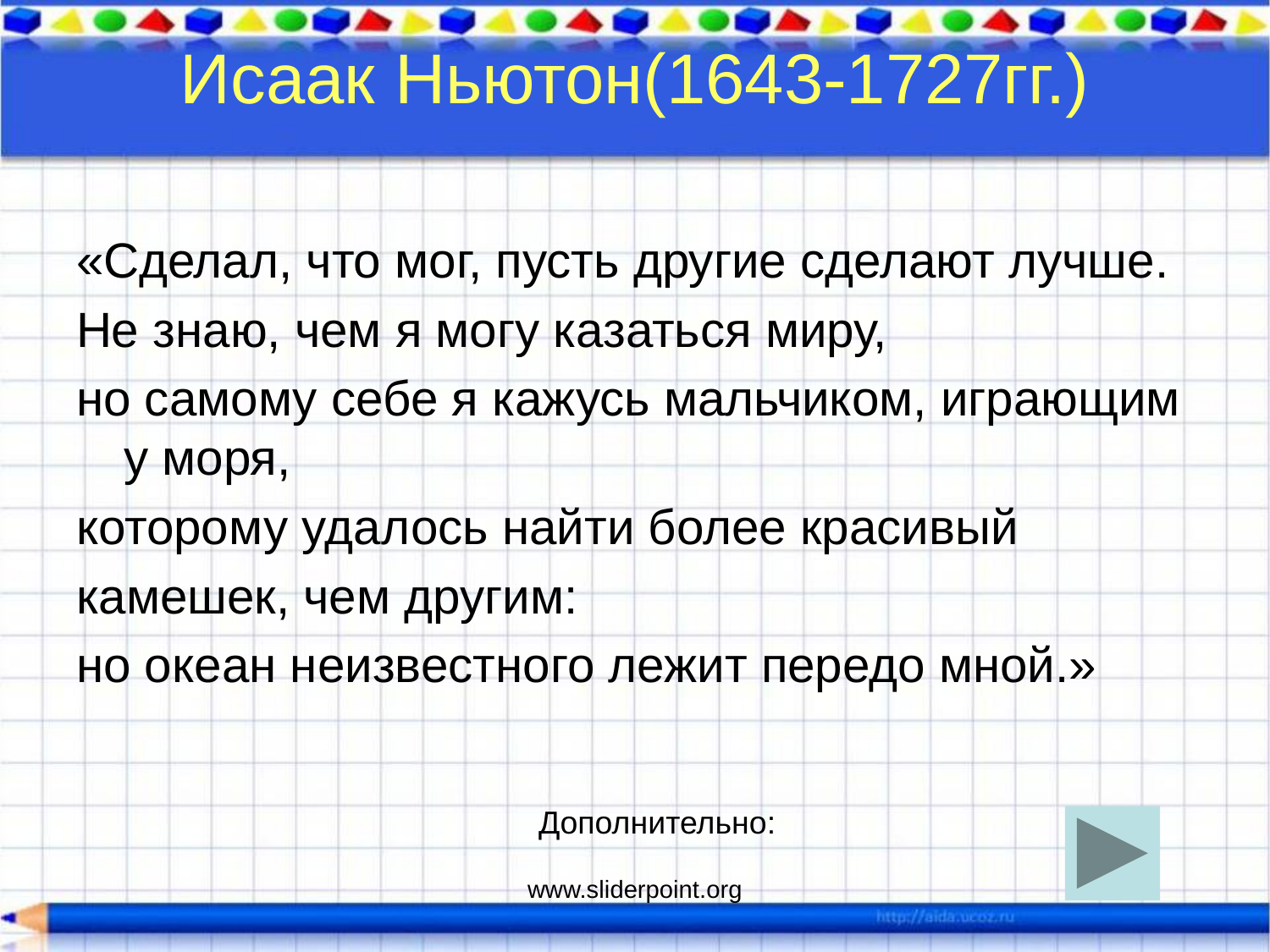

# Исаак Ньютон(1643-1727гг.)
«Сделал, что мог, пусть другие сделают лучше.
Не знаю, чем я могу казаться миру,
но самому себе я кажусь мальчиком, играющим у моря,
которому удалось найти более красивый
камешек, чем другим:
но океан неизвестного лежит передо мной.»

Дополнительно:

www.sliderpoint.org